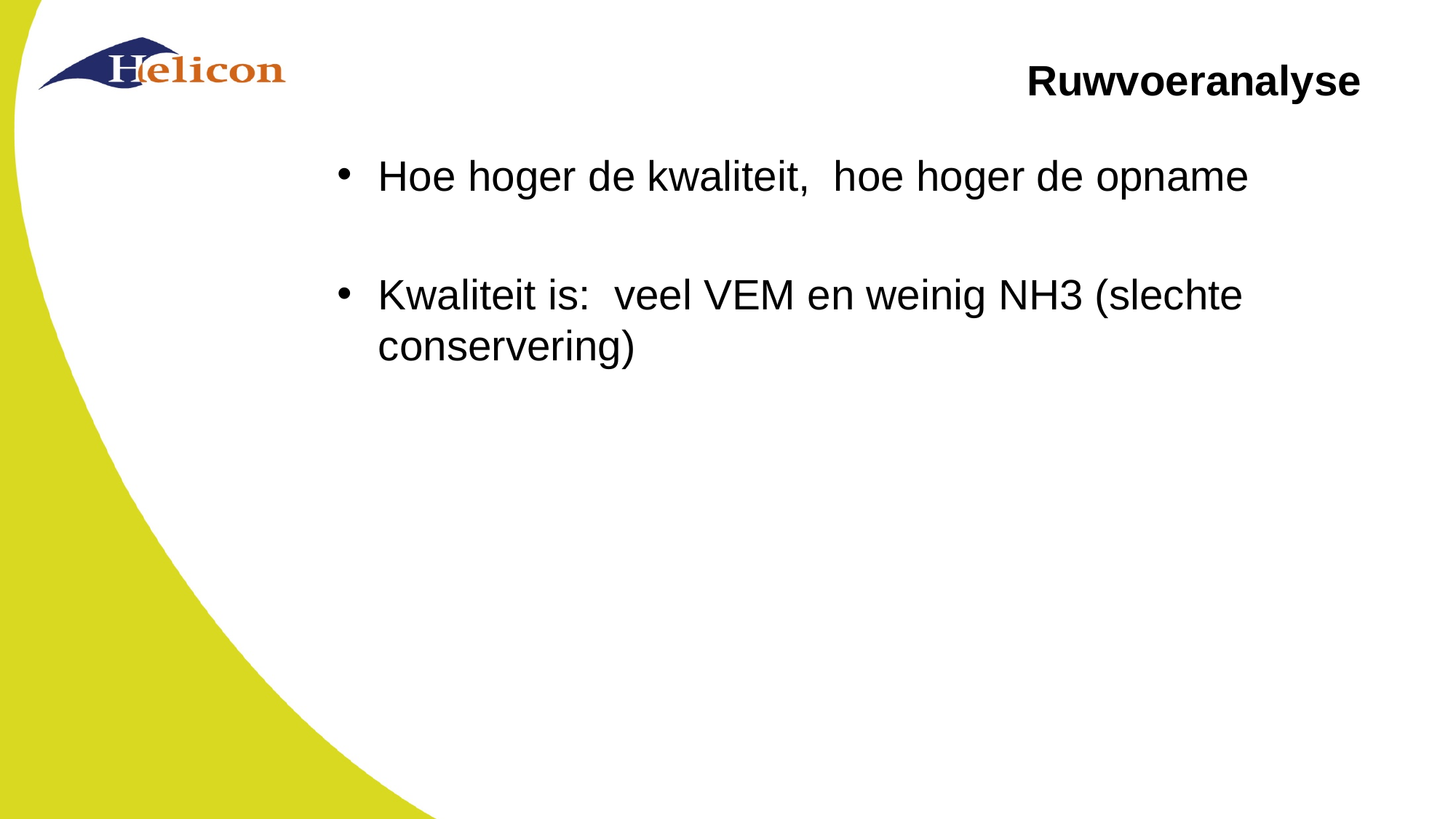

# Ruwvoeranalyse
Hoe hoger de kwaliteit,  hoe hoger de opname

Kwaliteit is:  veel VEM en weinig NH3 (slechte conservering)